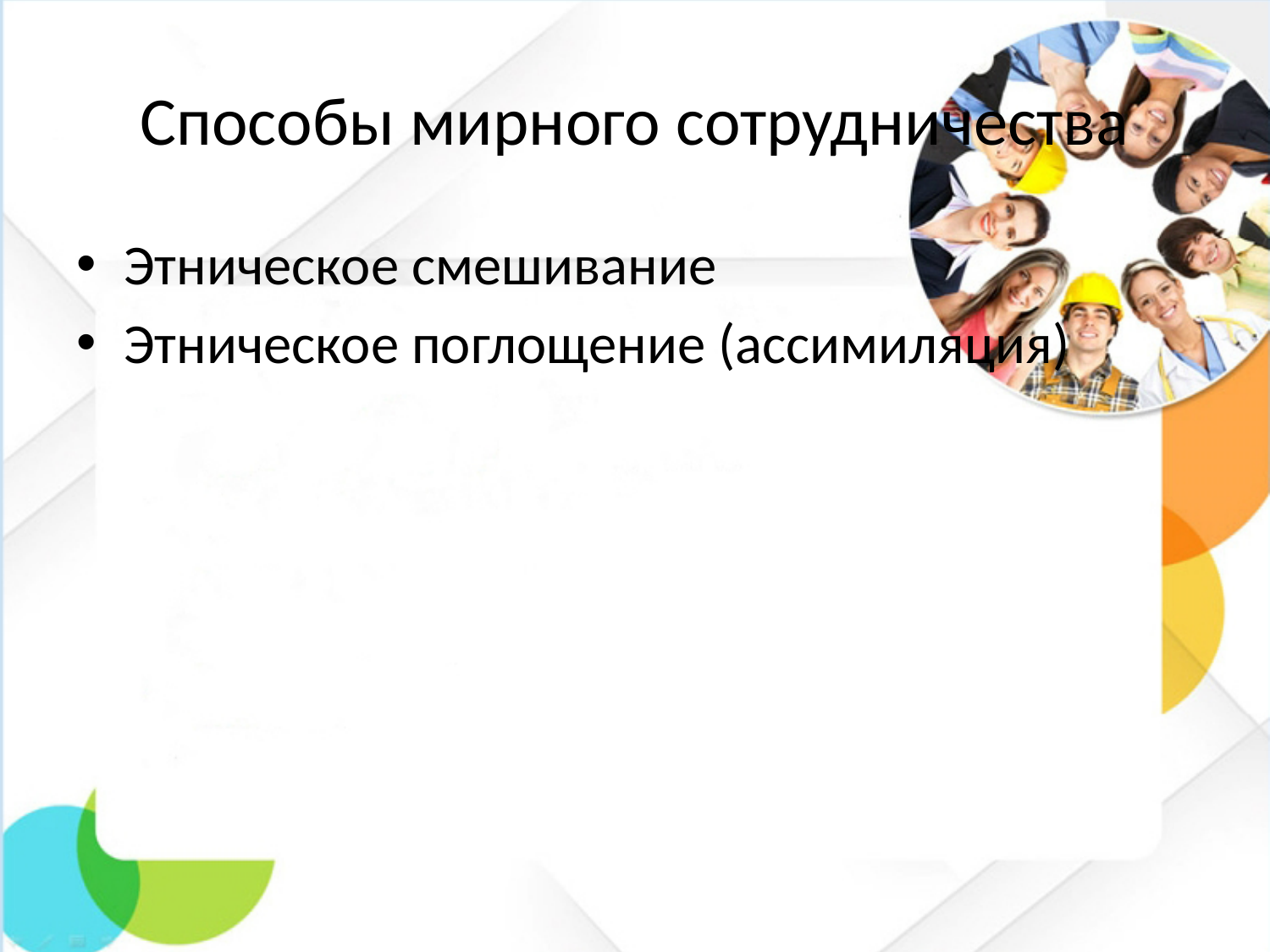

# Способы мирного сотрудничества
Этническое смешивание
Этническое поглощение (ассимиляция)